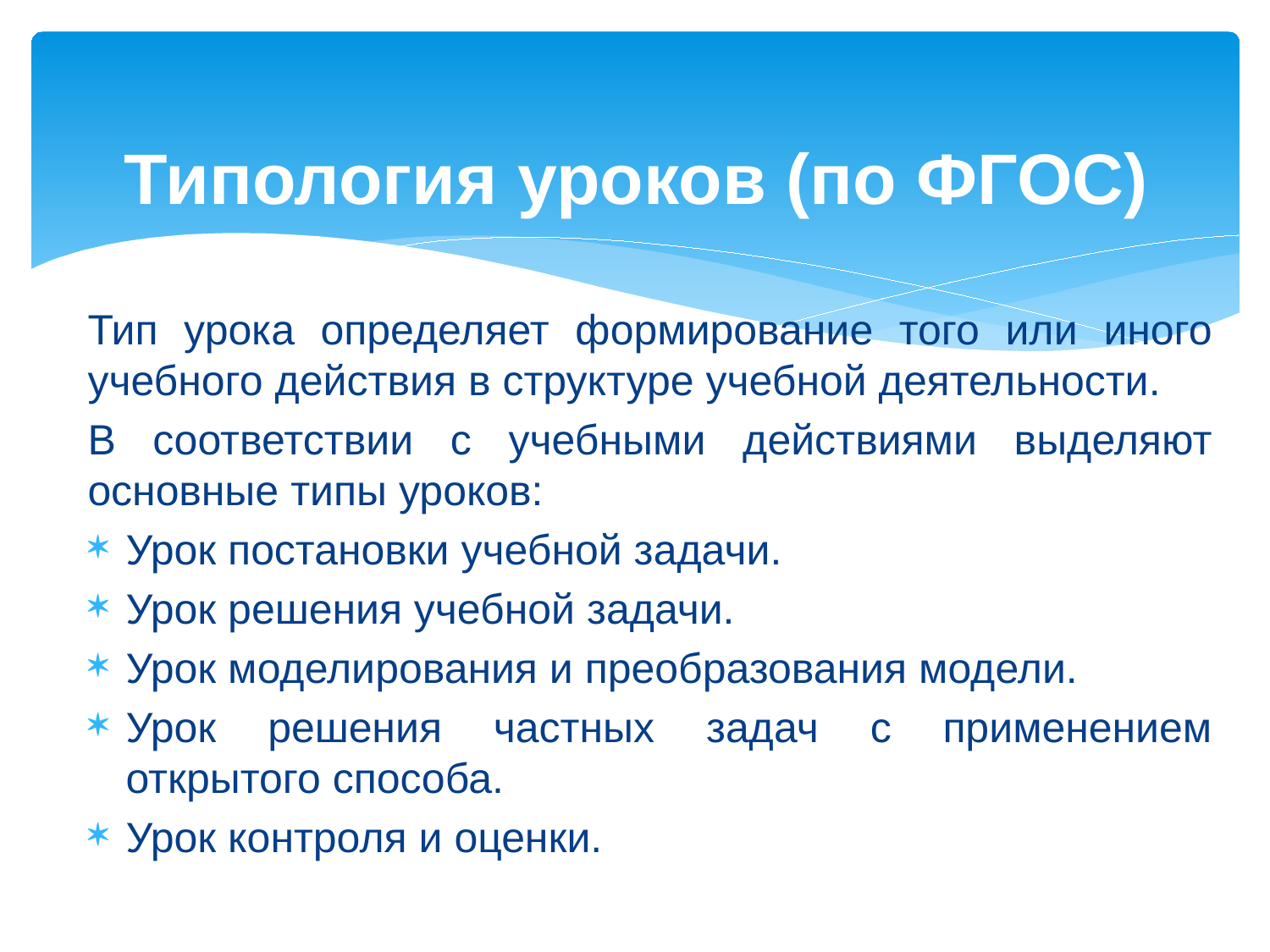

# Типология уроков (по ФГОС)
Тип урока определяет формирование того или иного учебного действия в структуре учебной деятельности.
В соответствии с учебными действиями выделяют основные типы уроков:
Урок постановки учебной задачи.
Урок решения учебной задачи.
Урок моделирования и преобразования модели.
Урок решения частных задач с применением открытого способа.
Урок контроля и оценки.